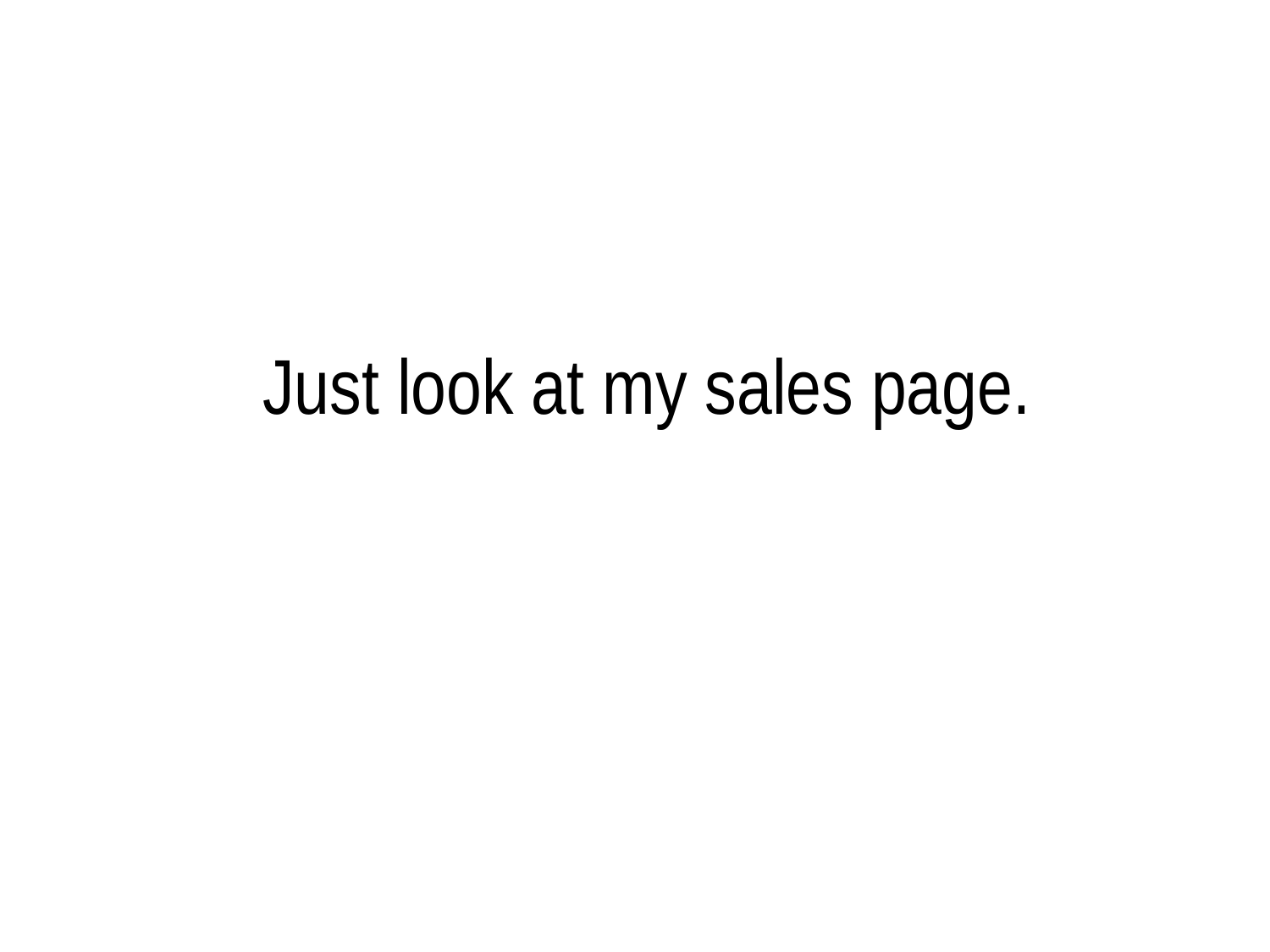

# Just look at my sales page.